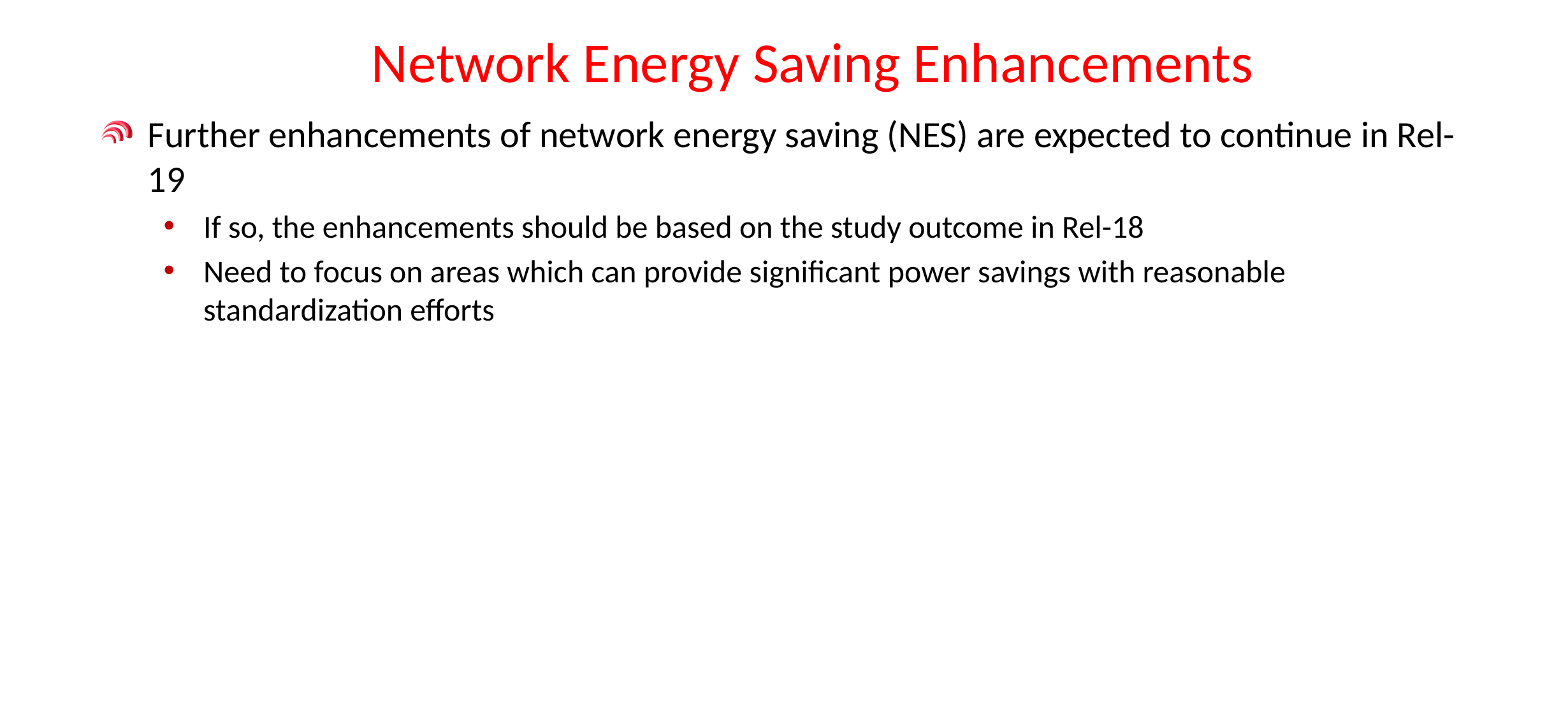

# Network Energy Saving Enhancements
Further enhancements of network energy saving (NES) are expected to continue in Rel-19
If so, the enhancements should be based on the study outcome in Rel-18
Need to focus on areas which can provide significant power savings with reasonable standardization efforts